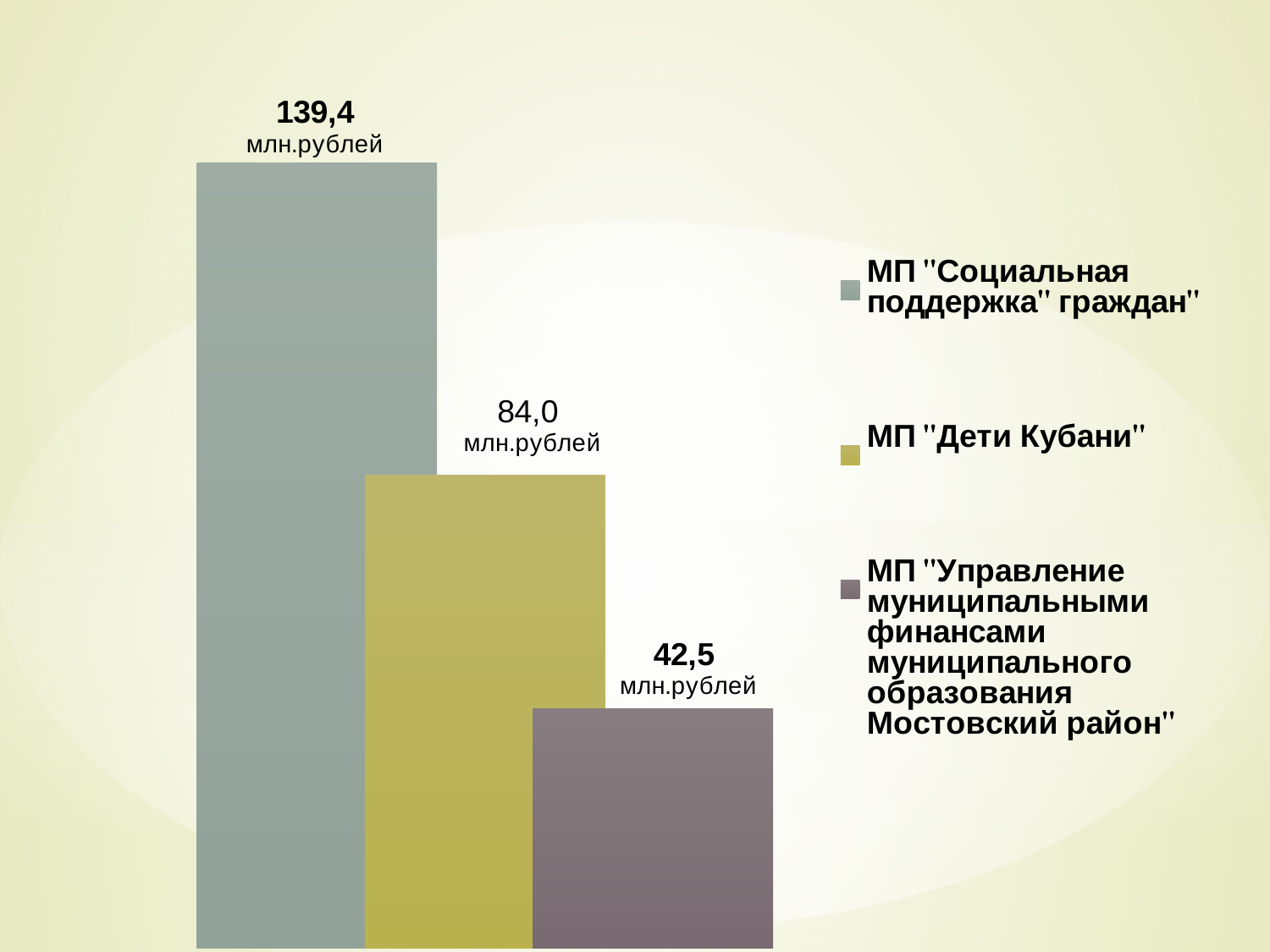

### Chart

| Category | МП "Социальная поддержка" граждан" | МП "Дети Кубани" | МП "Управление муниципальными финансами муниципального образования Мостовский район" |
|---|---|---|---|
|  | 139.4 | 84.0 | 42.5 |
#